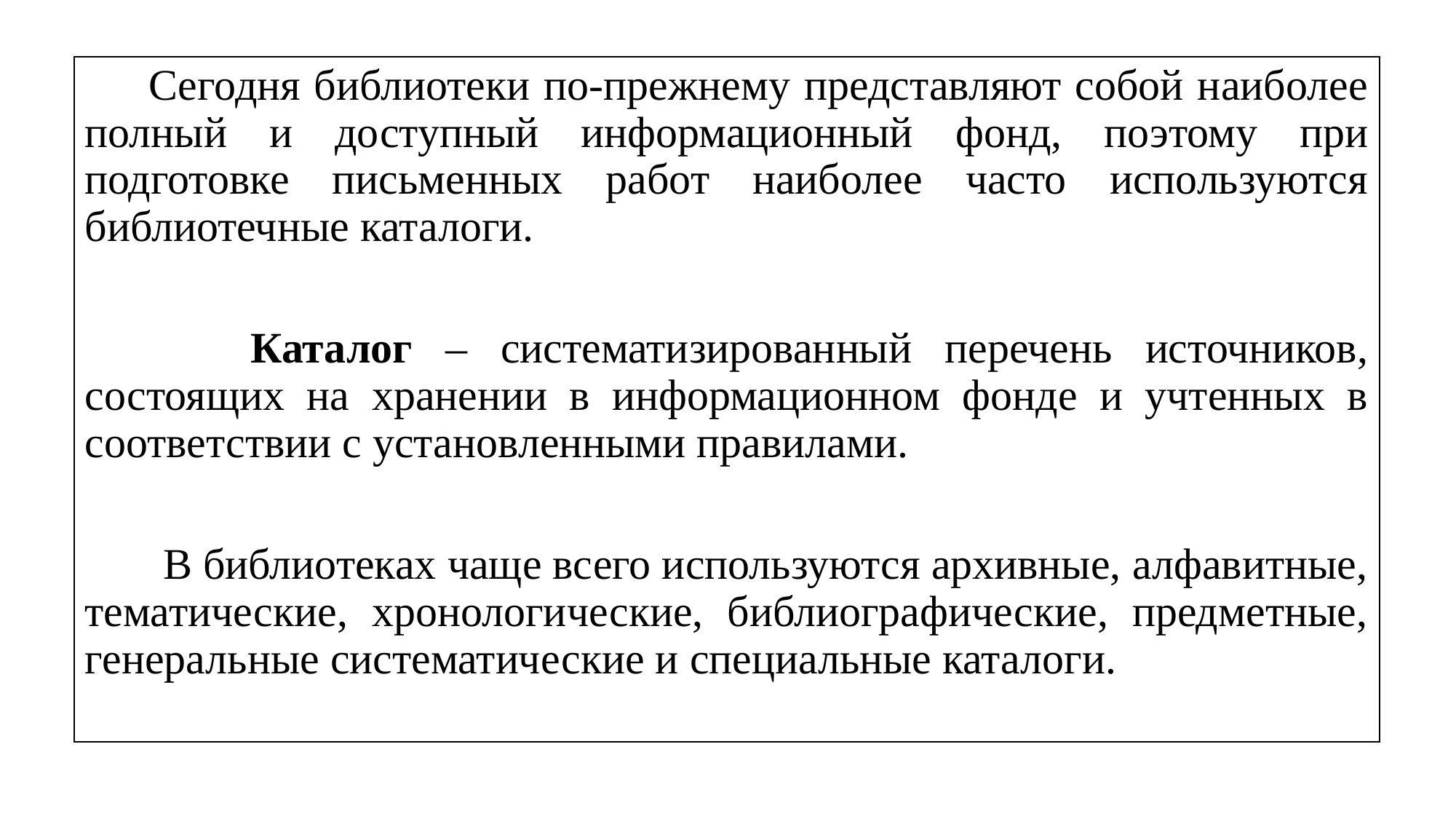

Сегодня библиотеки по-прежнему представляют собой наиболее полный и доступный информационный фонд, поэтому при подготовке письменных работ наиболее часто используются библиотечные каталоги.

     Каталог – систематизированный перечень источников, состоящих на хранении в информационном фонде и учтенных в соответствии с установленными правилами.

       В библиотеках чаще всего используются архивные, алфавитные, тематические, хронологические, библиографические, предметные, генеральные систематические и специальные каталоги.